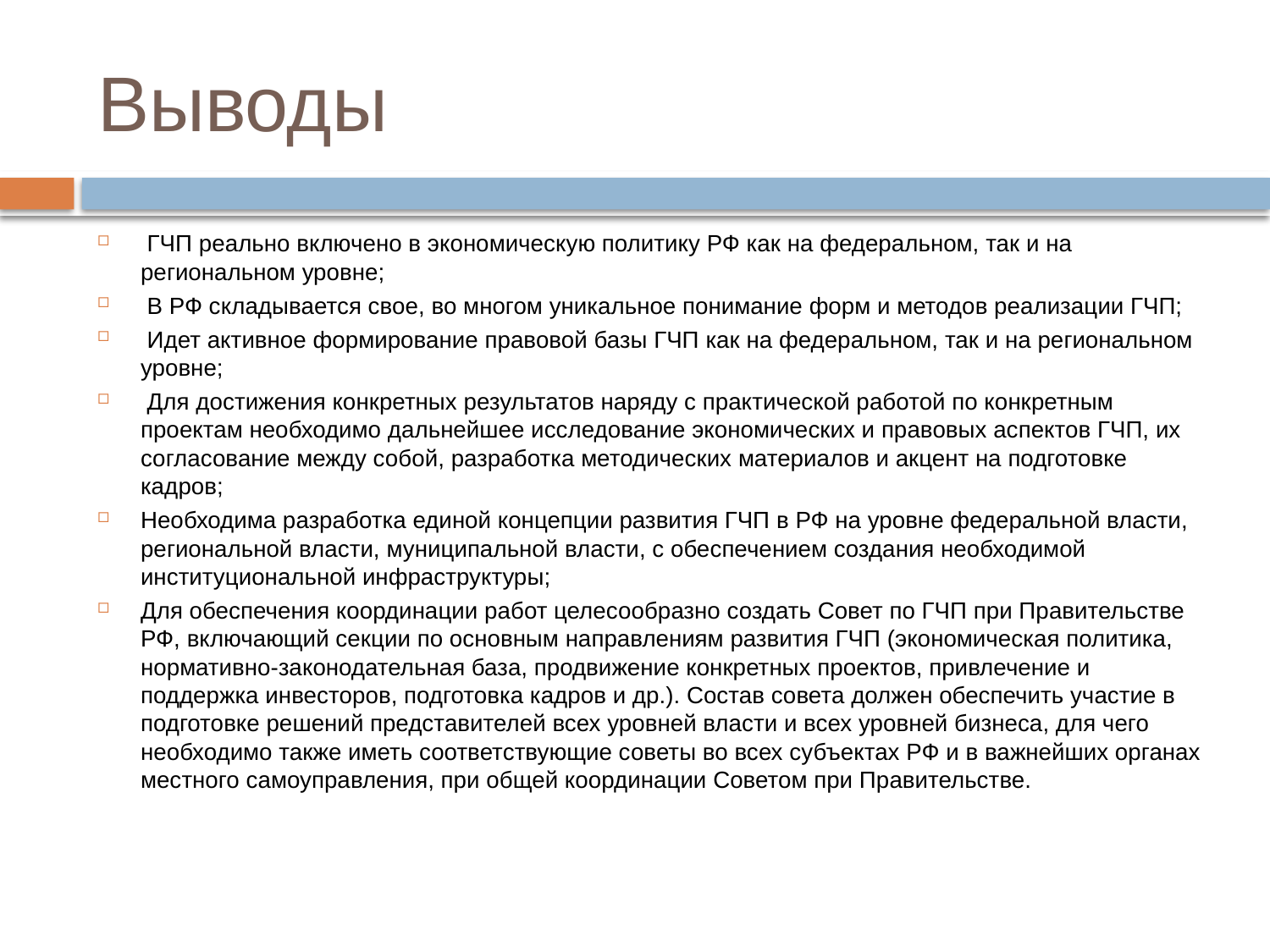

# Выводы
 ГЧП реально включено в экономическую политику РФ как на федеральном, так и на региональном уровне;
 В РФ складывается свое, во многом уникальное понимание форм и методов реализации ГЧП;
 Идет активное формирование правовой базы ГЧП как на федеральном, так и на региональном уровне;
 Для достижения конкретных результатов наряду с практической работой по конкретным проектам необходимо дальнейшее исследование экономических и правовых аспектов ГЧП, их согласование между собой, разработка методических материалов и акцент на подготовке кадров;
Необходима разработка единой концепции развития ГЧП в РФ на уровне федеральной власти, региональной власти, муниципальной власти, с обеспечением создания необходимой институциональной инфраструктуры;
Для обеспечения координации работ целесообразно создать Совет по ГЧП при Правительстве РФ, включающий секции по основным направлениям развития ГЧП (экономическая политика, нормативно-законодательная база, продвижение конкретных проектов, привлечение и поддержка инвесторов, подготовка кадров и др.). Состав совета должен обеспечить участие в подготовке решений представителей всех уровней власти и всех уровней бизнеса, для чего необходимо также иметь соответствующие советы во всех субъектах РФ и в важнейших органах местного самоуправления, при общей координации Советом при Правительстве.